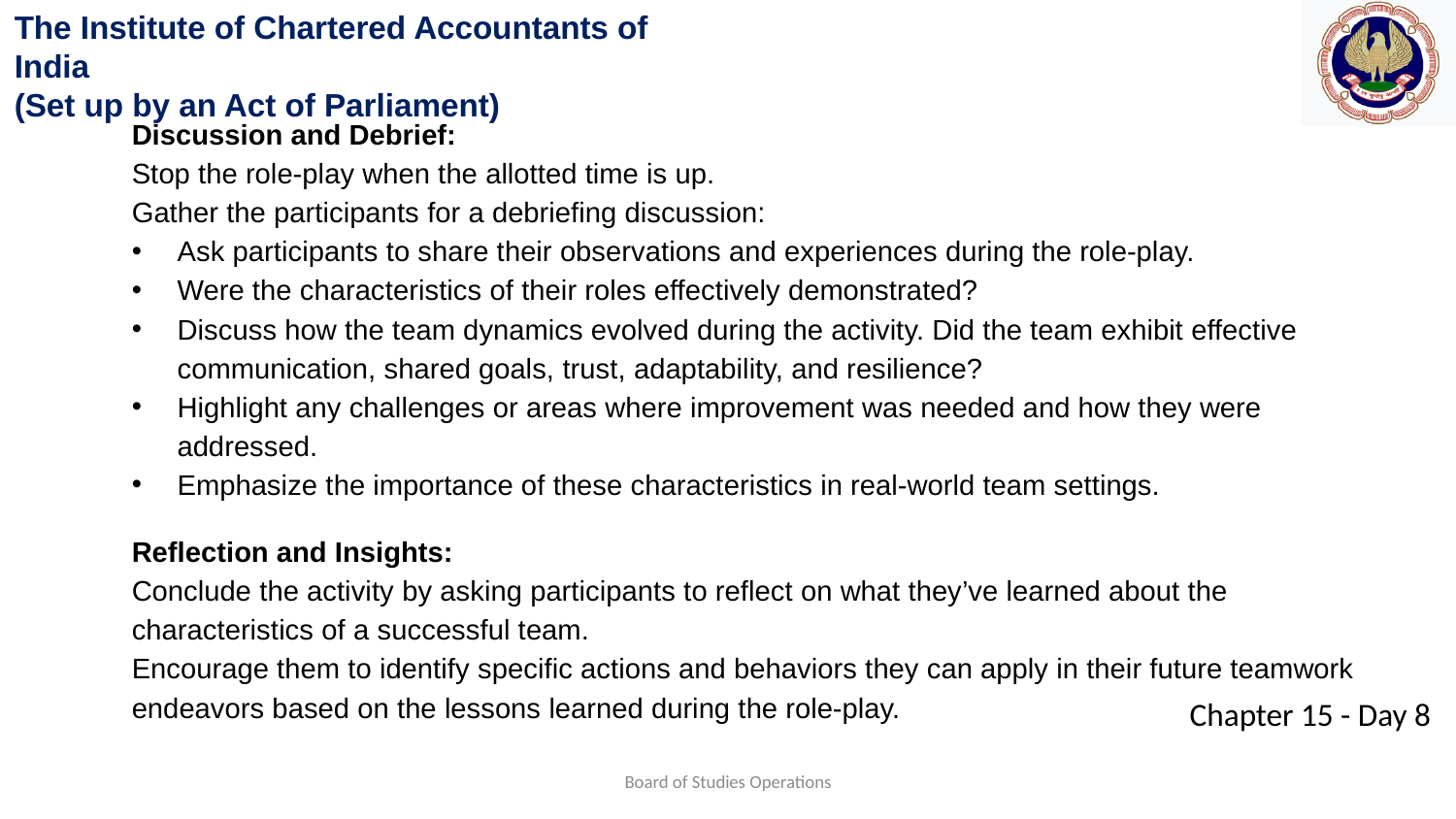

Discussion and Debrief:
Stop the role-play when the allotted time is up.
Gather the participants for a debriefing discussion:
Ask participants to share their observations and experiences during the role-play.
Were the characteristics of their roles effectively demonstrated?
Discuss how the team dynamics evolved during the activity. Did the team exhibit effective communication, shared goals, trust, adaptability, and resilience?
Highlight any challenges or areas where improvement was needed and how they were addressed.
Emphasize the importance of these characteristics in real-world team settings.

Reflection and Insights:
Conclude the activity by asking participants to reflect on what they’ve learned about the characteristics of a successful team.
Encourage them to identify specific actions and behaviors they can apply in their future teamwork endeavors based on the lessons learned during the role-play.
Board of Studies Operations